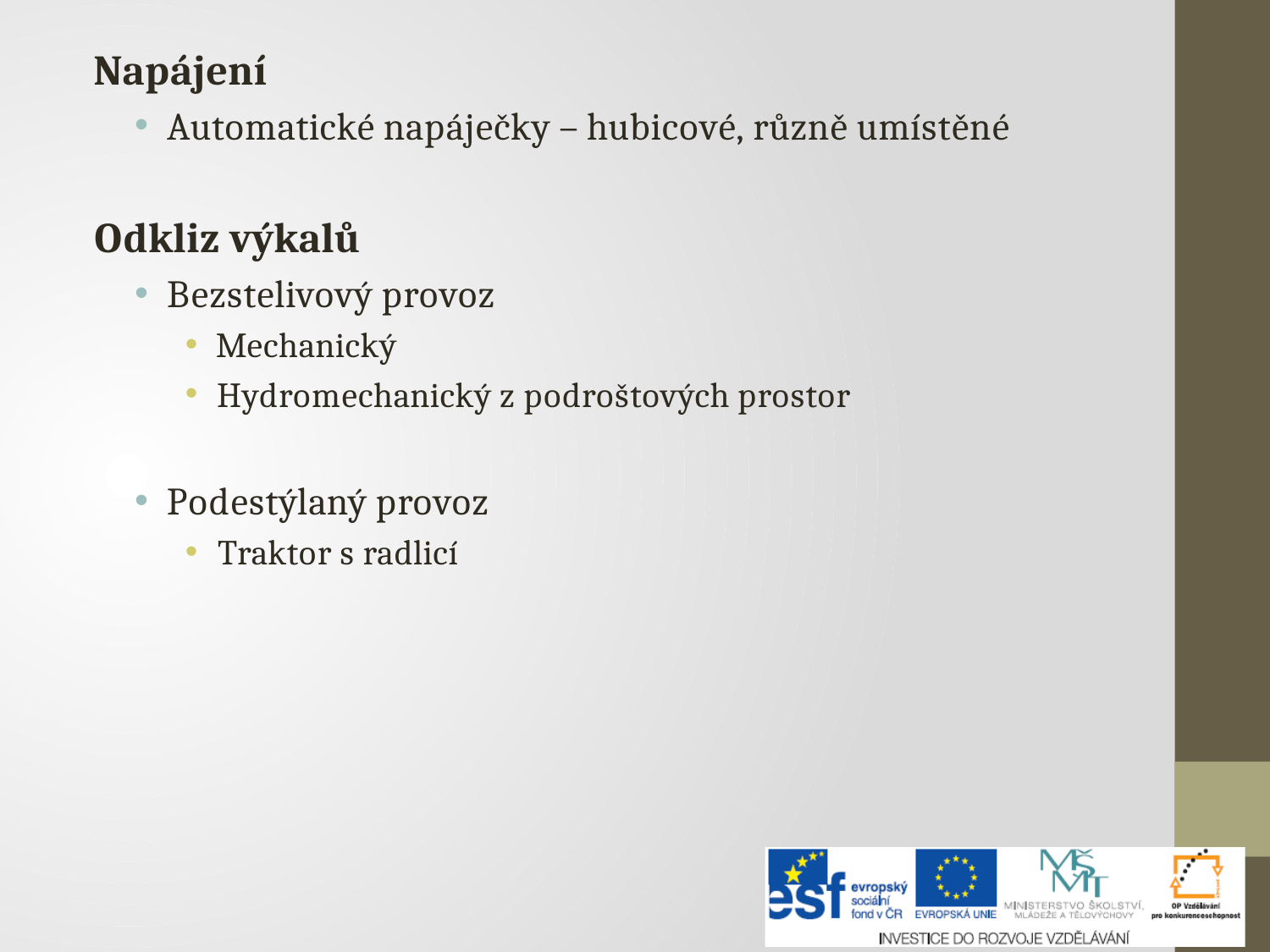

Napájení
Automatické napáječky – hubicové, různě umístěné

Odkliz výkalů
Bezstelivový provoz
Mechanický
Hydromechanický z podroštových prostor

Podestýlaný provoz
Traktor s radlicí